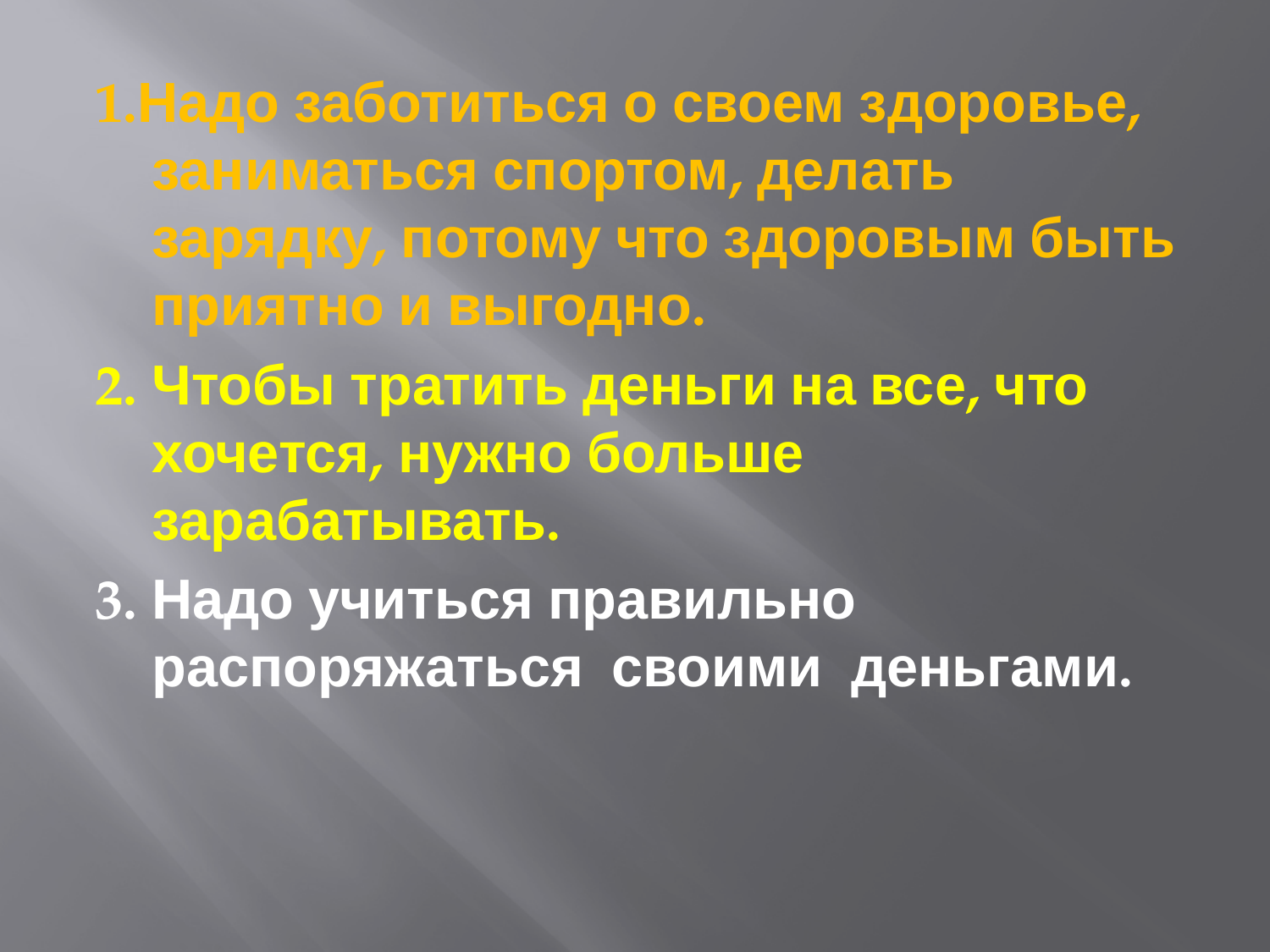

1.Надо заботиться о своем здоровье, заниматься спортом, делать зарядку, потому что здоровым быть приятно и выгодно.
2. Чтобы тратить деньги на все, что хочется, нужно больше зарабатывать.
3. Надо учиться правильно распоряжаться  своими  деньгами.